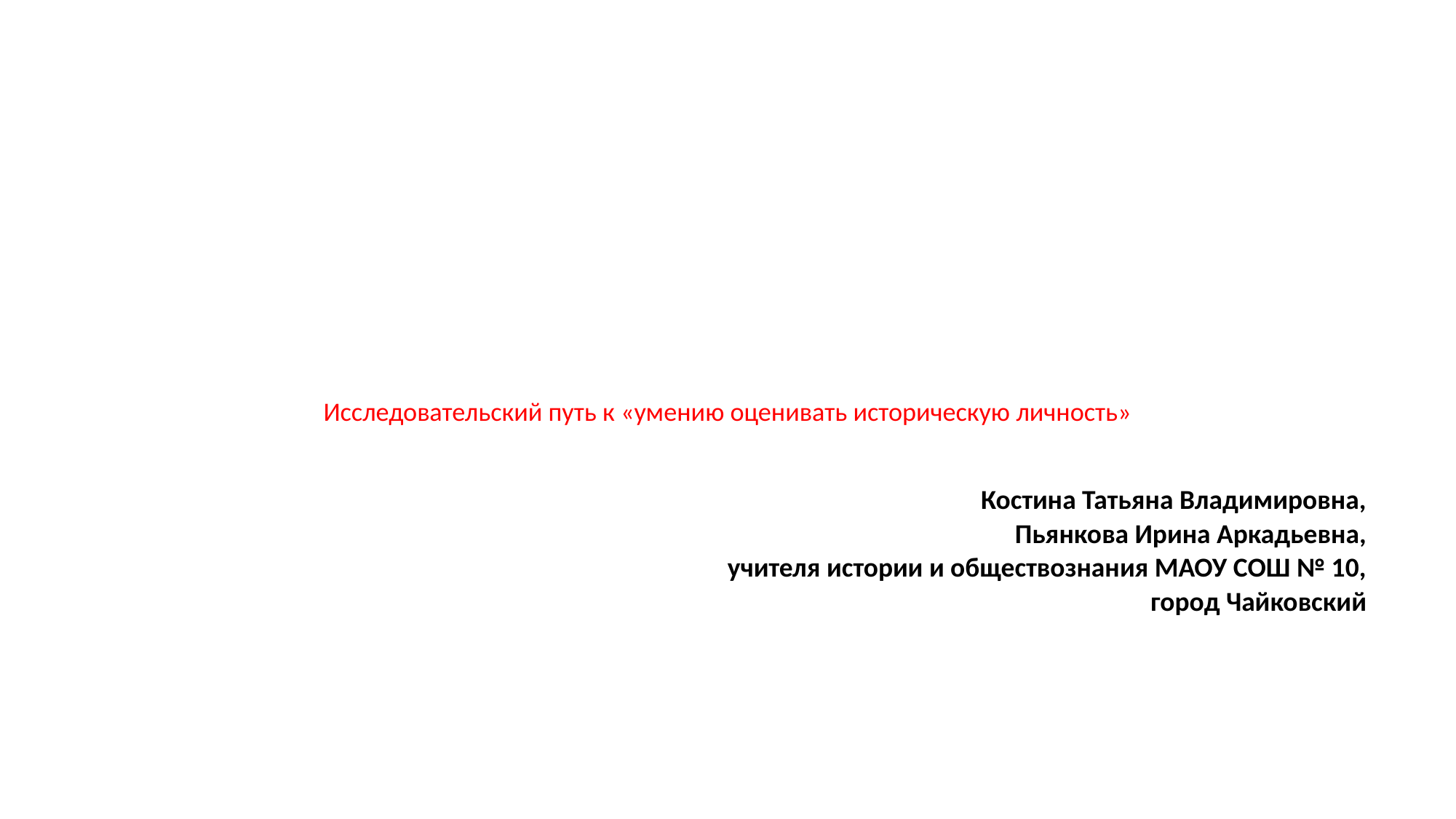

# Исследовательский путь к «умению оценивать историческую личность»

Костина Татьяна Владимировна,
Пьянкова Ирина Аркадьевна,
учителя истории и обществознания МАОУ СОШ № 10,
город Чайковский